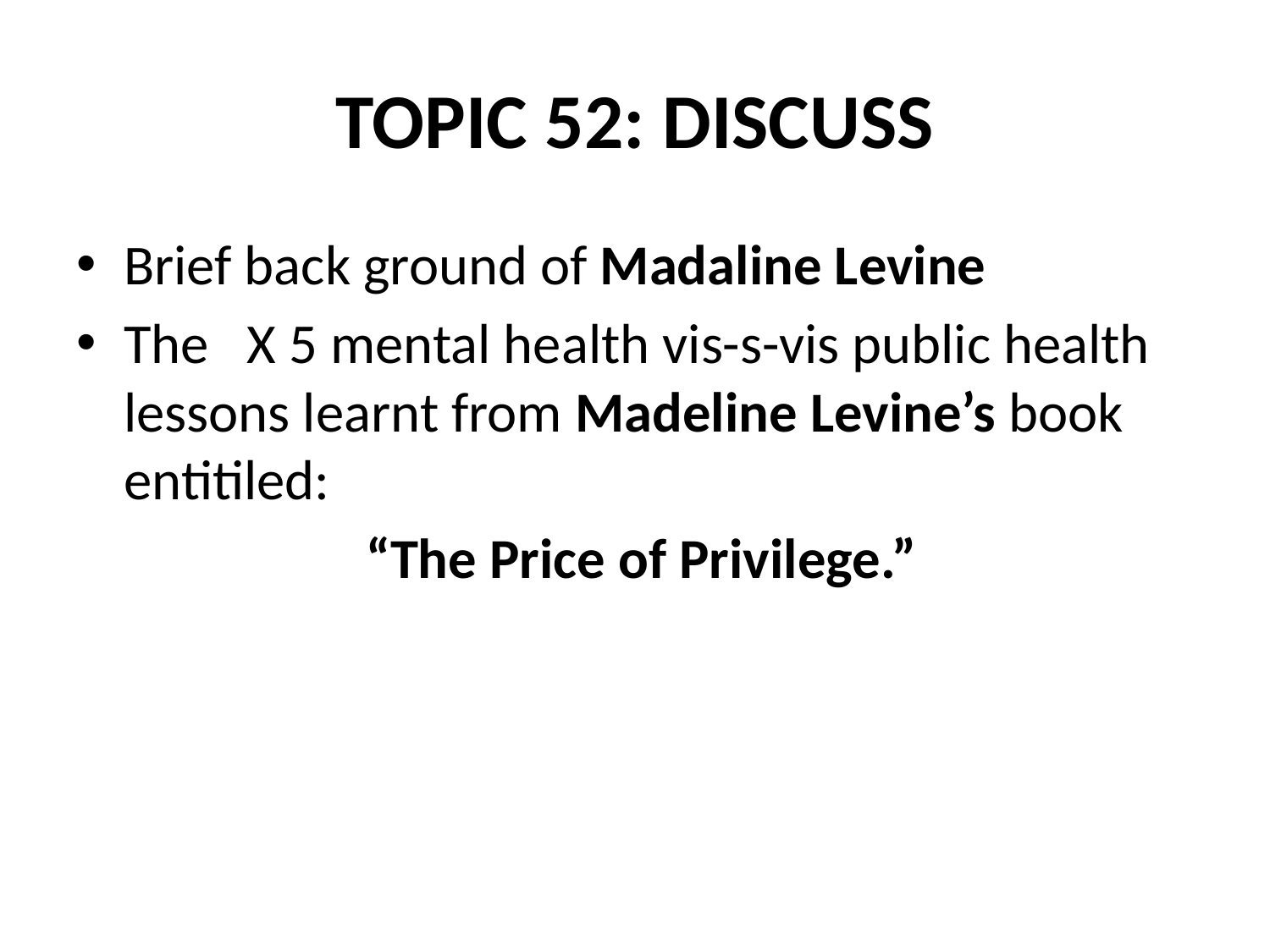

# TOPIC 52: DISCUSS
Brief back ground of Madaline Levine
The   X 5 mental health vis-s-vis public health lessons learnt from Madeline Levine’s book entitiled:
 “The Price of Privilege.”